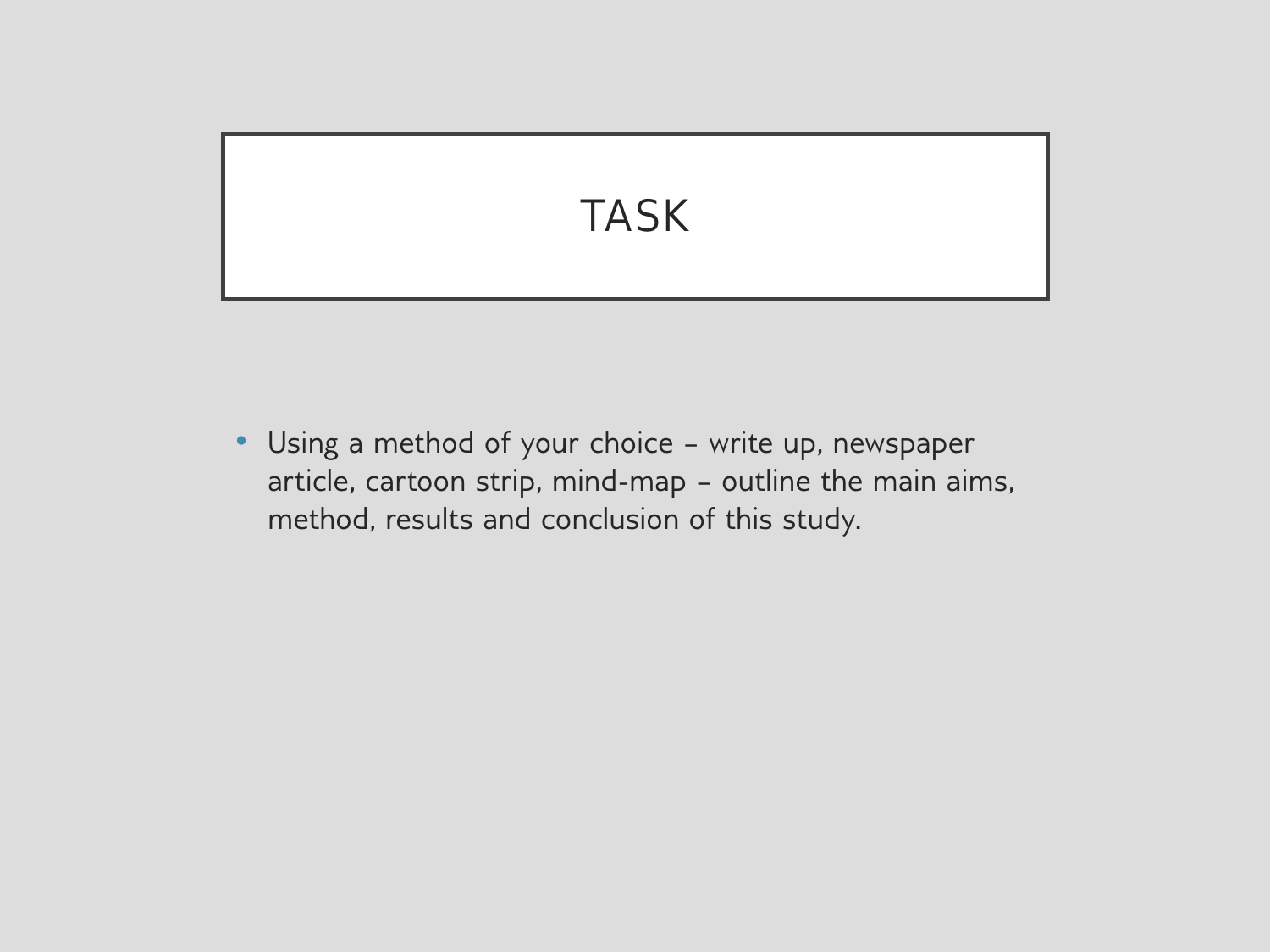

# TASK
Using a method of your choice – write up, newspaper article, cartoon strip, mind-map – outline the main aims, method, results and conclusion of this study.